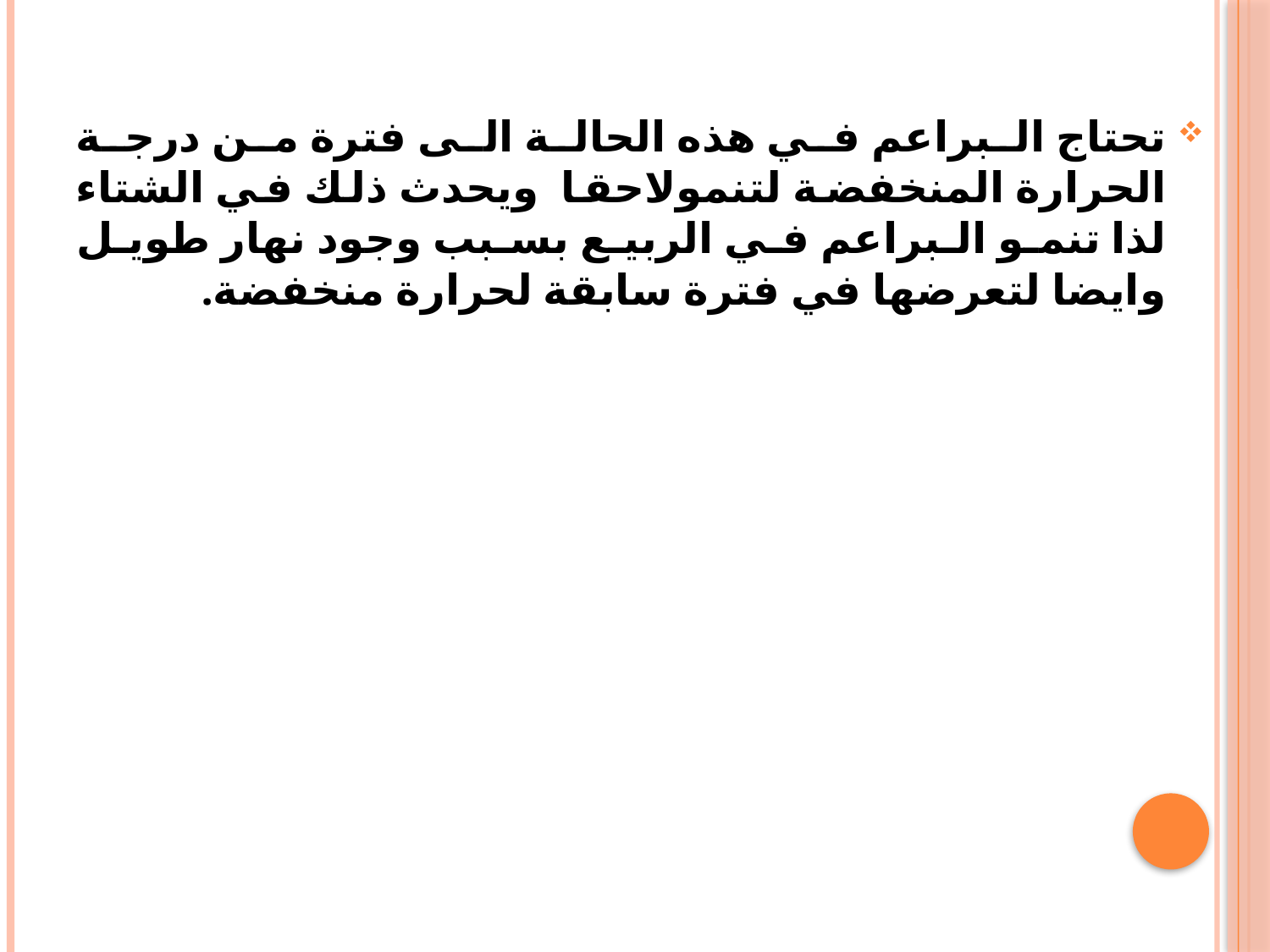

تحتاج البراعم في هذه الحالة الى فترة من درجة الحرارة المنخفضة لتنمولاحقا  ويحدث ذلك في الشتاء لذا تنمو البراعم في الربيع بسبب وجود نهار طويل وايضا لتعرضها في فترة سابقة لحرارة منخفضة.